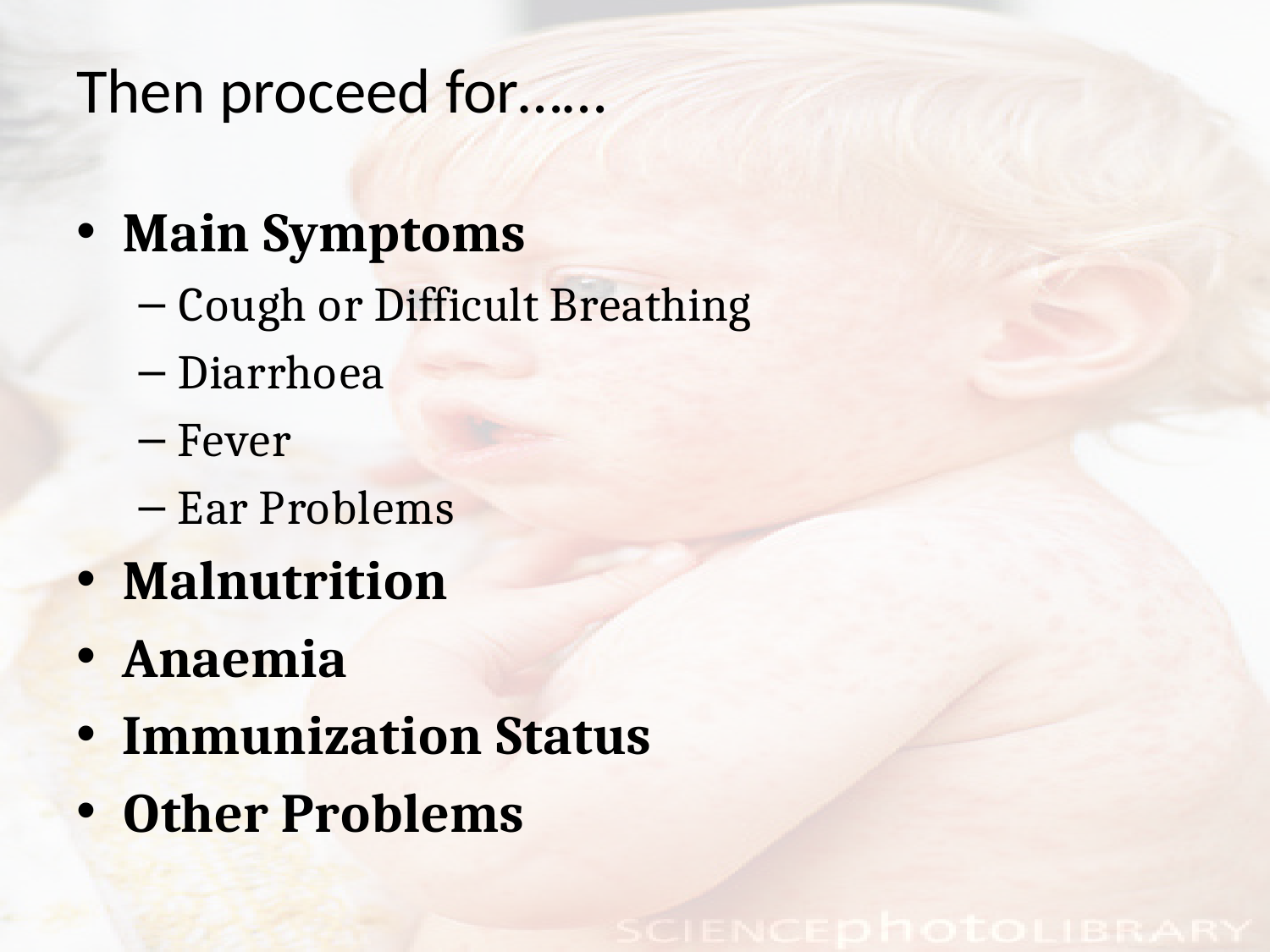

# Then proceed for……
Main Symptoms
Cough or Difficult Breathing
Diarrhoea
Fever
Ear Problems
Malnutrition
Anaemia
Immunization Status
Other Problems